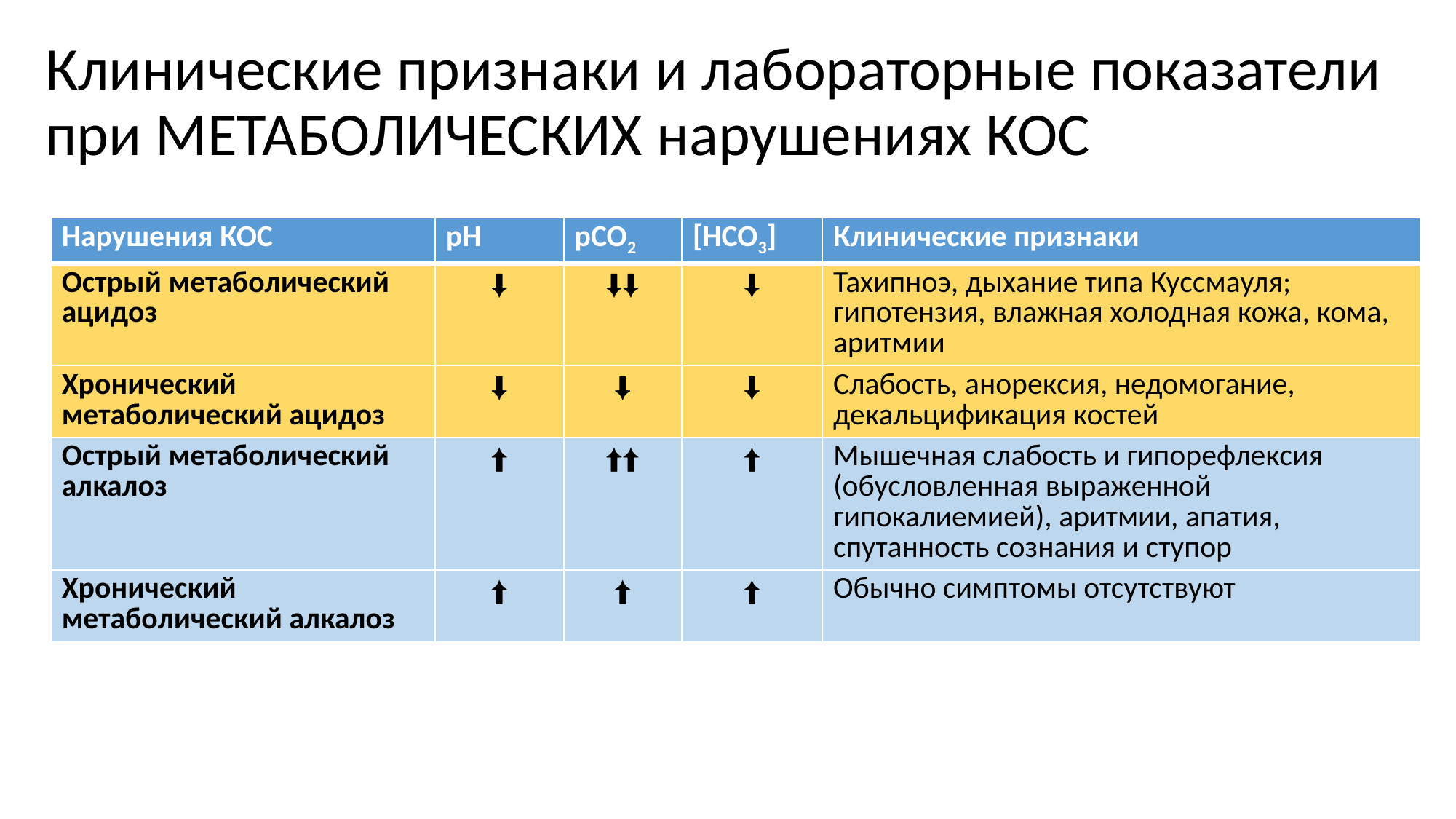

# Клинические признаки и лабораторные показатели при МЕТАБОЛИЧЕСКИХ нарушениях КОС
| Нарушения КОС | pH | pCO2 | [HCO3] | Клинические признаки |
| --- | --- | --- | --- | --- |
| Острый метаболический ацидоз | ⬇ | ⬇⬇ | ⬇ | Тахипноэ, дыхание типа Куссмауля; гипотензия, влажная холодная кожа, кома, аритмии |
| Хронический метаболический ацидоз | ⬇ | ⬇ | ⬇ | Слабость, анорексия, недомогание, декальцификация костей |
| Острый метаболический алкалоз | ⬆ | ⬆⬆ | ⬆ | Мышечная слабость и гипорефлексия (обусловленная выраженной гипокалиемией), аритмии, апатия, спутанность сознания и ступор |
| Хронический метаболический алкалоз | ⬆ | ⬆ | ⬆ | Обычно симптомы отсутствуют |